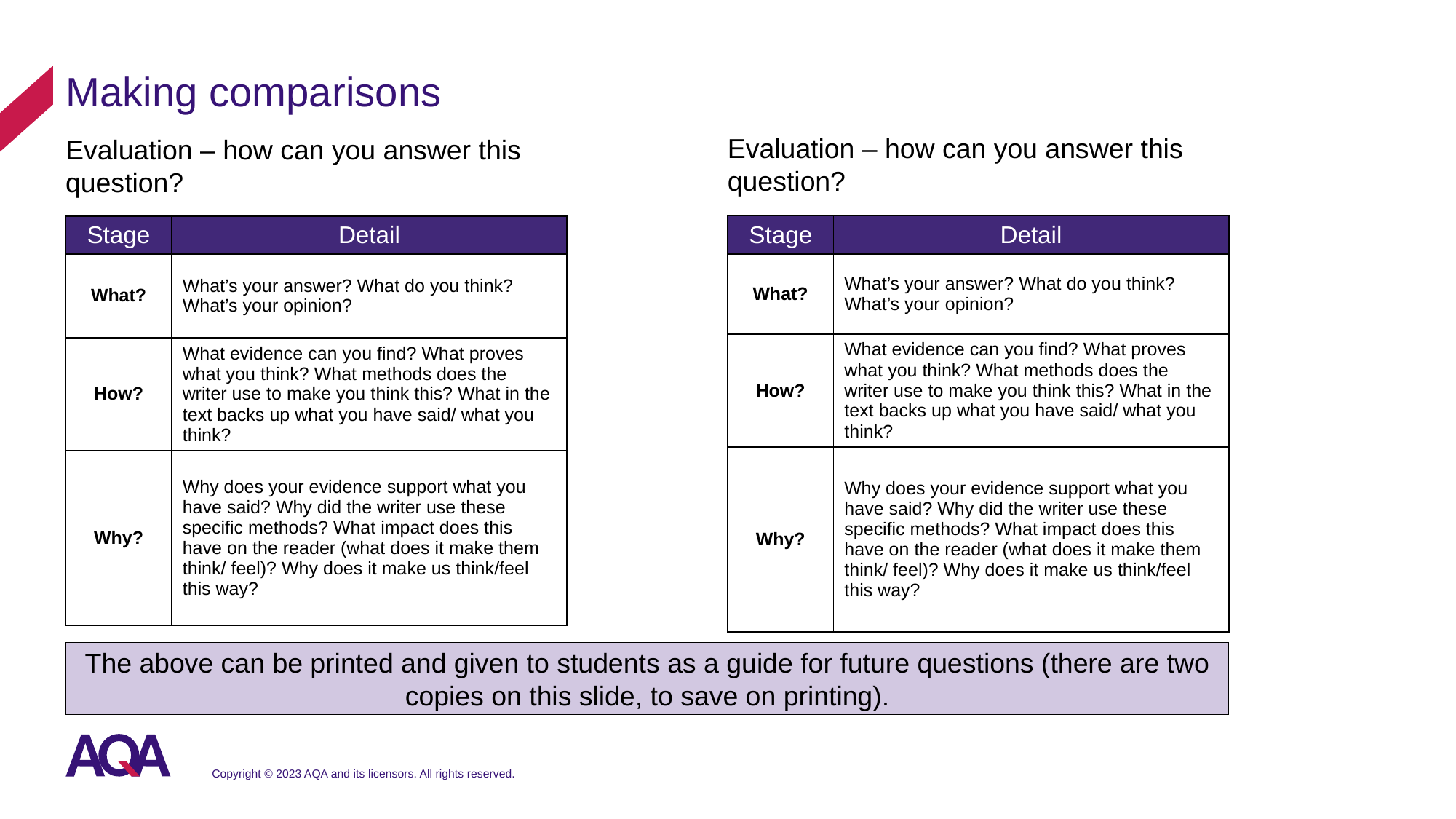

# Making comparisons
Evaluation – how can you answer this question?
Evaluation – how can you answer this question?
| Stage | Detail |
| --- | --- |
| What? | What’s your answer? What do you think? What’s your opinion? |
| How? | What evidence can you find? What proves what you think? What methods does the writer use to make you think this? What in the text backs up what you have said/ what you think? |
| Why? | Why does your evidence support what you have said? Why did the writer use these specific methods? What impact does this have on the reader (what does it make them think/ feel)? Why does it make us think/feel this way? |
| Stage | Detail |
| --- | --- |
| What? | What’s your answer? What do you think? What’s your opinion? |
| How? | What evidence can you find? What proves what you think? What methods does the writer use to make you think this? What in the text backs up what you have said/ what you think? |
| Why? | Why does your evidence support what you have said? Why did the writer use these specific methods? What impact does this have on the reader (what does it make them think/ feel)? Why does it make us think/feel this way? |
The above can be printed and given to students as a guide for future questions (there are two copies on this slide, to save on printing).
Copyright © 2023 AQA and its licensors. All rights reserved.